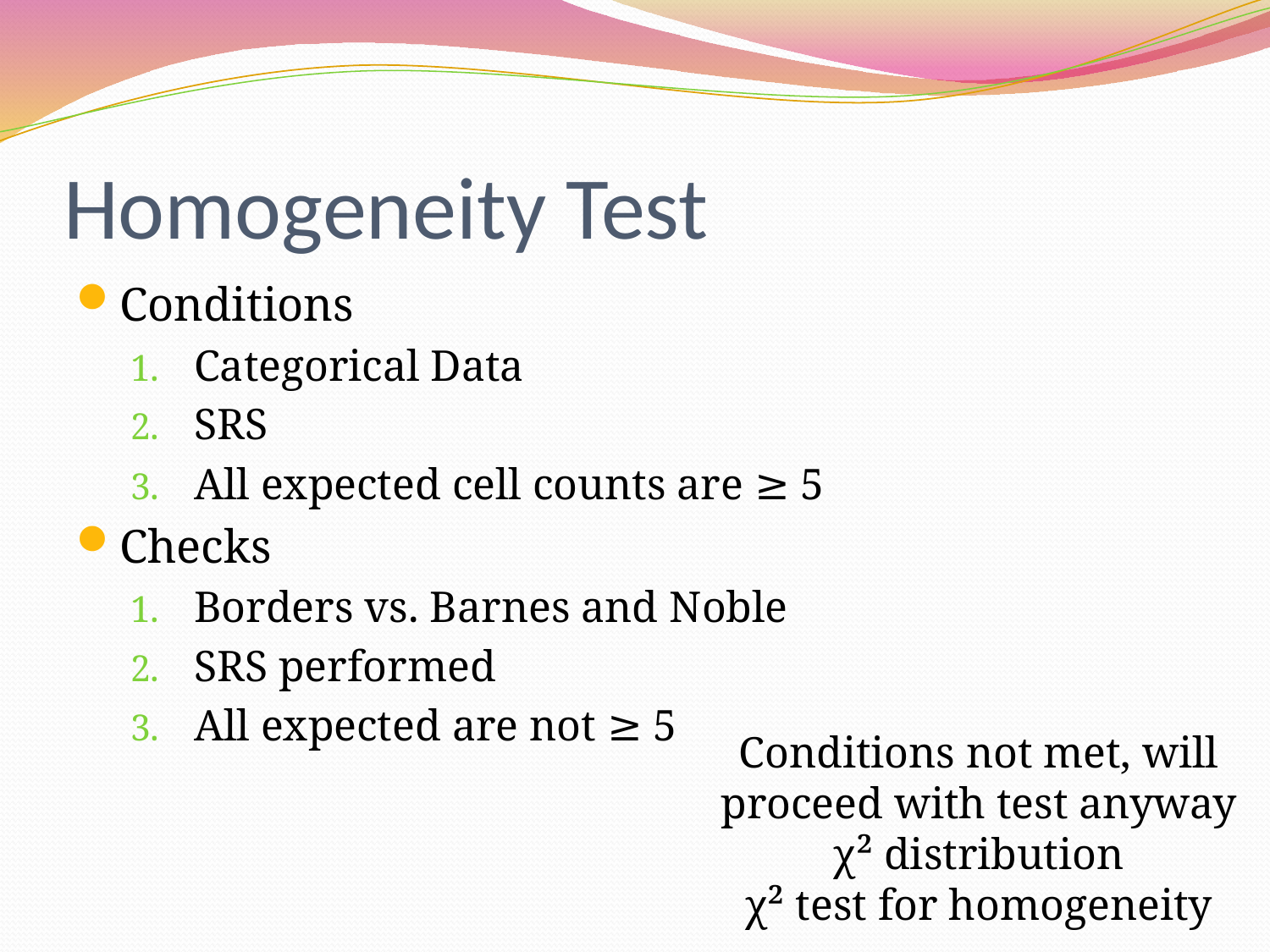

# Homogeneity Test
Conditions
Categorical Data
SRS
All expected cell counts are ≥ 5
Checks
Borders vs. Barnes and Noble
SRS performed
All expected are not ≥ 5
Conditions not met, will proceed with test anyway
χ² distribution
χ² test for homogeneity